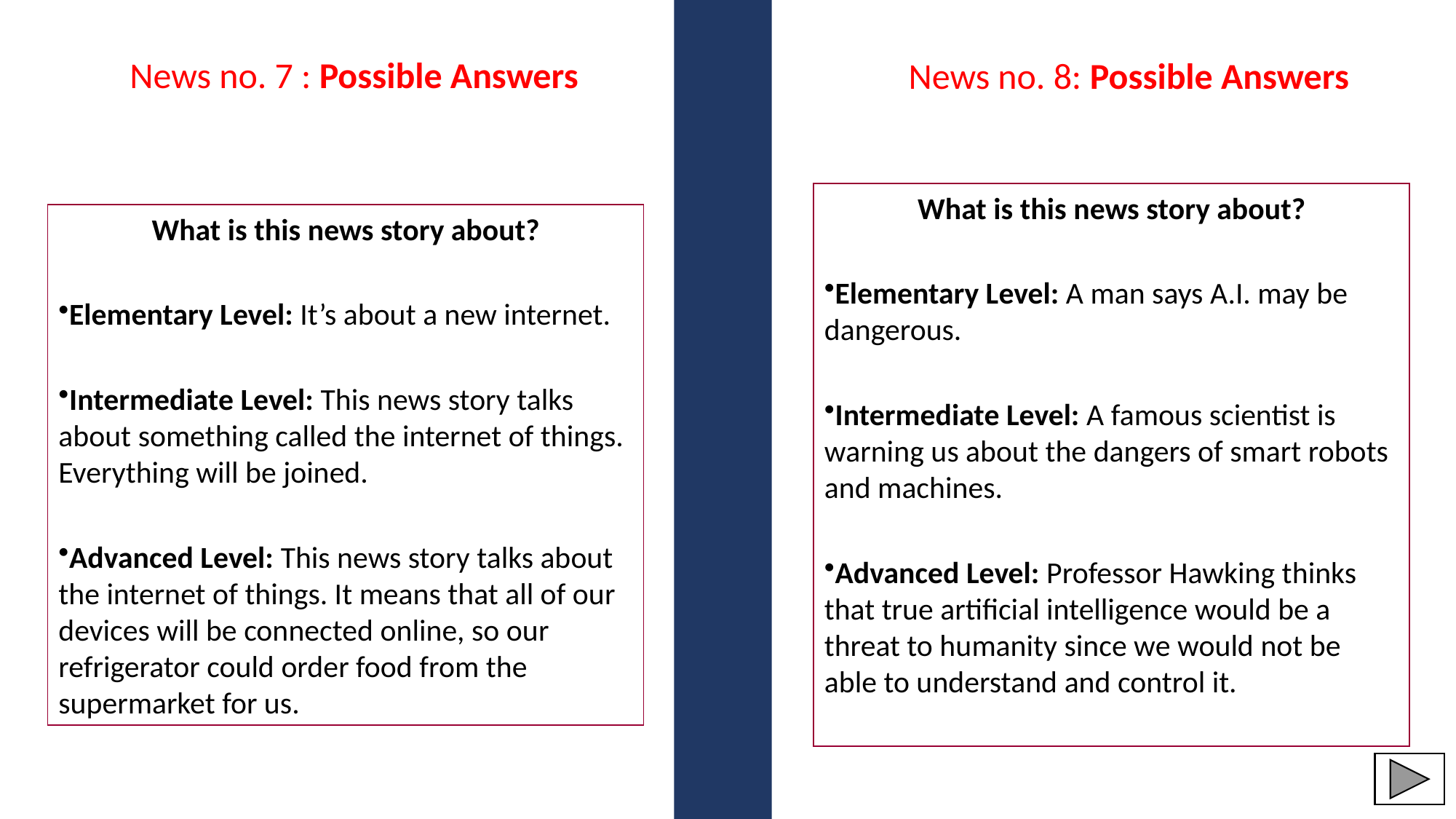

| News no. 7 : Possible Answers |
| --- |
| News no. 8: Possible Answers |
| --- |
What is this news story about?

Elementary Level: A man says A.I. may be dangerous.

Intermediate Level: A famous scientist is warning us about the dangers of smart robots and machines.

Advanced Level: Professor Hawking thinks that true artificial intelligence would be a threat to humanity since we would not be able to understand and control it.

What is this news story about?

Elementary Level: It’s about a new internet.

Intermediate Level: This news story talks about something called the internet of things. Everything will be joined.

Advanced Level: This news story talks about the internet of things. It means that all of our devices will be connected online, so our refrigerator could order food from the supermarket for us.